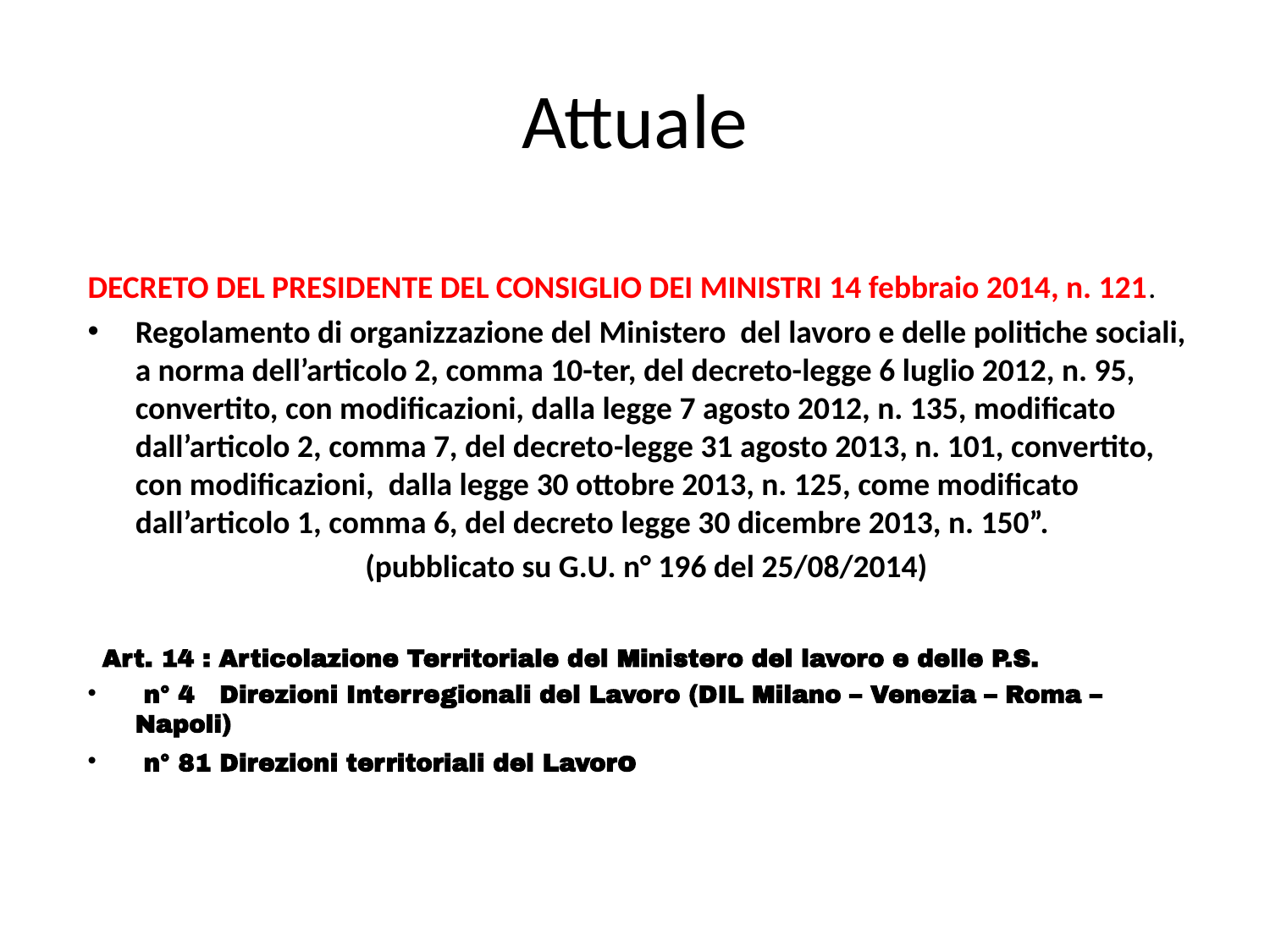

# Attuale

DECRETO DEL PRESIDENTE DEL CONSIGLIO DEI MINISTRI 14 febbraio 2014, n. 121.
Regolamento di organizzazione del Ministero  del lavoro e delle politiche sociali, a norma dell’articolo 2, comma 10-ter, del decreto-legge 6 luglio 2012, n. 95, convertito, con modificazioni, dalla legge 7 agosto 2012, n. 135, modificato dall’articolo 2, comma 7, del decreto-legge 31 agosto 2013, n. 101, convertito, con modificazioni,  dalla legge 30 ottobre 2013, n. 125, come modificato dall’articolo 1, comma 6, del decreto legge 30 dicembre 2013, n. 150”.
(pubblicato su G.U. n° 196 del 25/08/2014)

  Art. 14 : Articolazione Territoriale del Ministero del lavoro e delle P.S.
 n° 4   Direzioni Interregionali del Lavoro (DIL Milano – Venezia – Roma – Napoli)
 n° 81 Direzioni territoriali del Lavoro